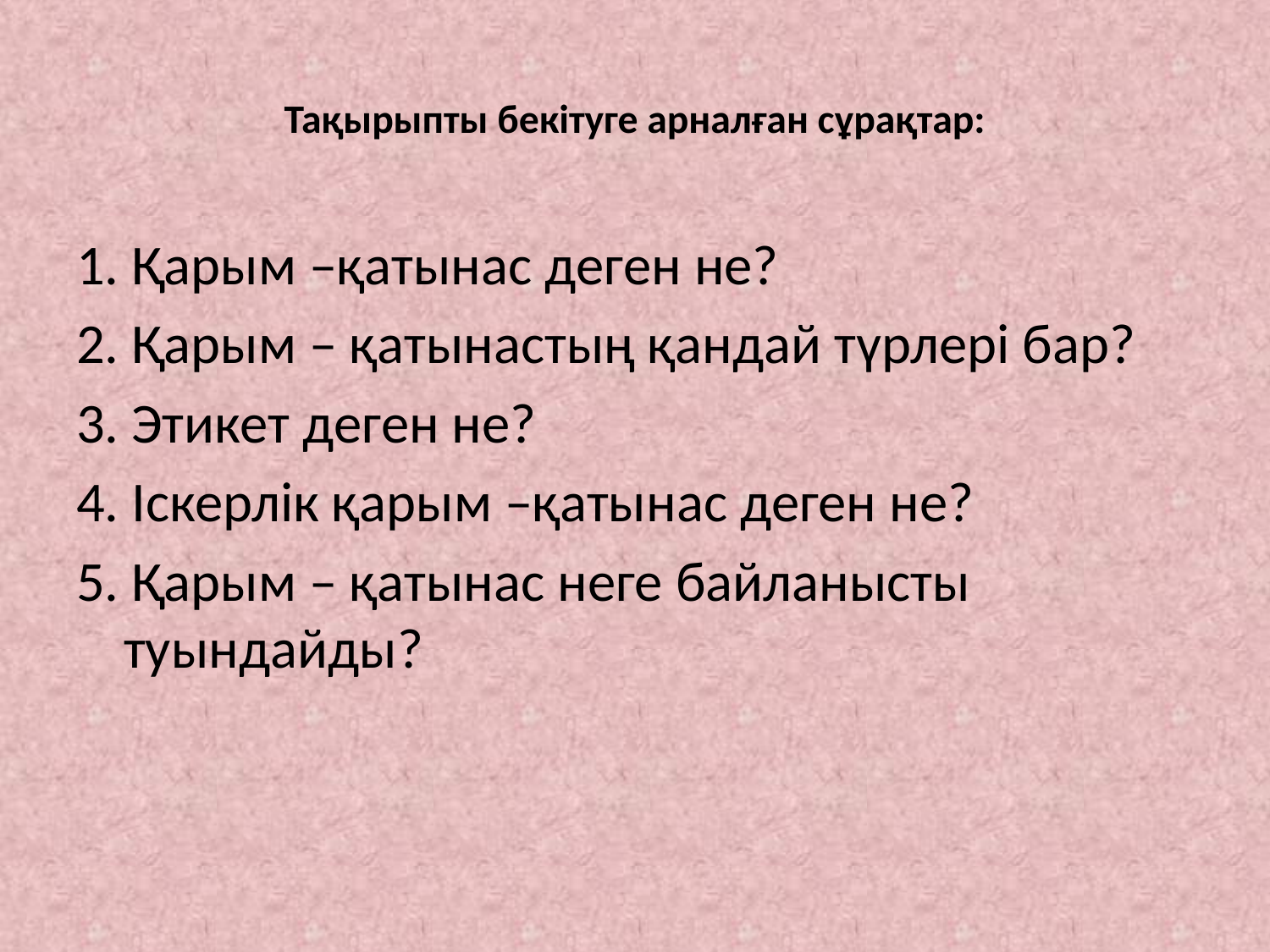

# Тақырыпты бекітуге арналған сұрақтар:
1. Қарым –қатынас деген не?
2. Қарым – қатынастың қандай түрлері бар?
3. Этикет деген не?
4. Іскерлік қарым –қатынас деген не?
5. Қарым – қатынас неге байланысты туындайды?